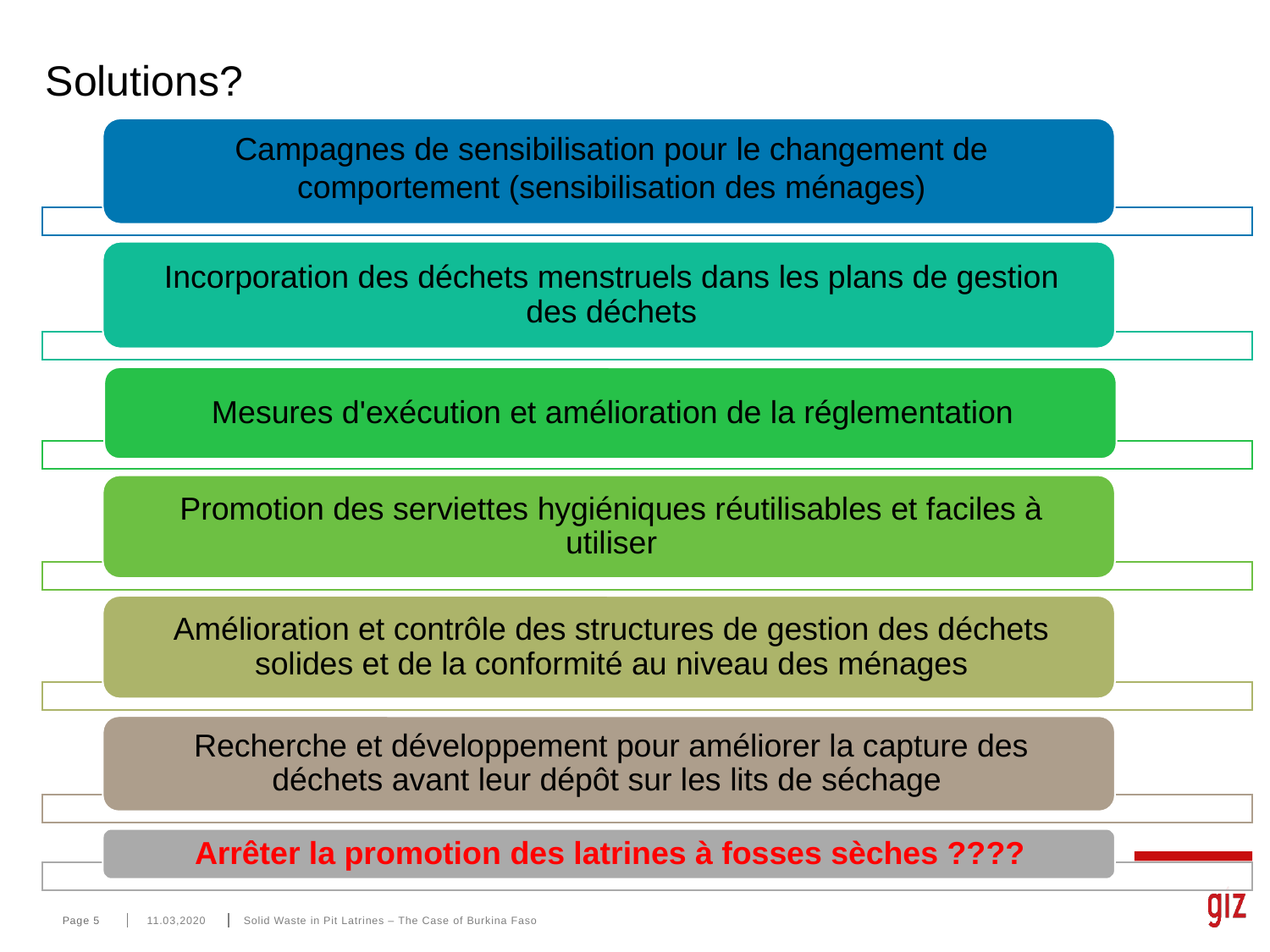

# Solutions?
Campagnes de sensibilisation pour le changement de comportement (sensibilisation des ménages)
Incorporation des déchets menstruels dans les plans de gestion des déchets
Mesures d'exécution et amélioration de la réglementation
Promotion des serviettes hygiéniques réutilisables et faciles à utiliser
Amélioration et contrôle des structures de gestion des déchets solides et de la conformité au niveau des ménages
Recherche et développement pour améliorer la capture des déchets avant leur dépôt sur les lits de séchage
Arrêter la promotion des latrines à fosses sèches ????
Page 5
11.03,2020
Solid Waste in Pit Latrines – The Case of Burkina Faso